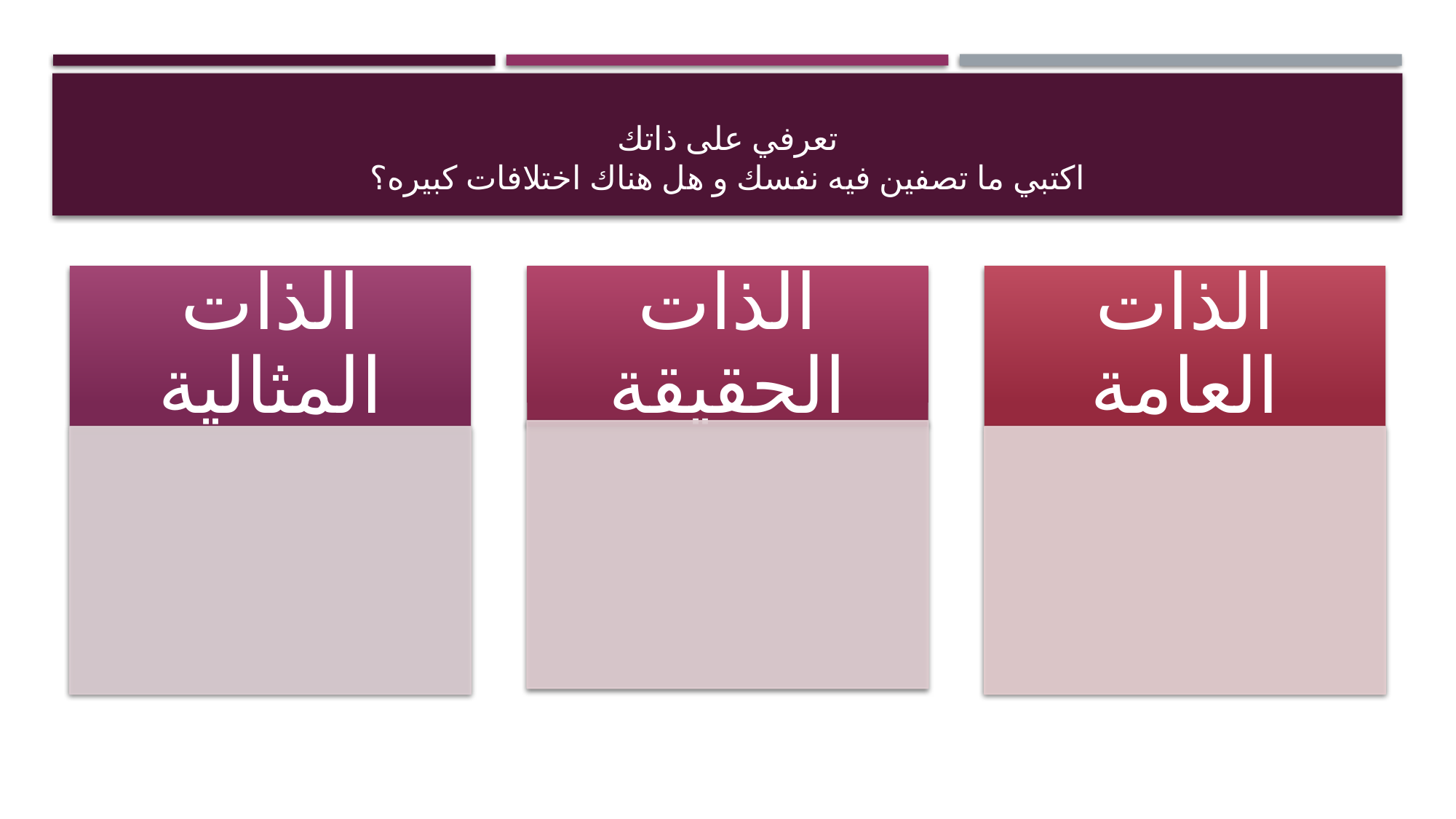

# تعرفي على ذاتك اكتبي ما تصفين فيه نفسك و هل هناك اختلافات كبيره؟
الذات المثالية

الذات الحقيقة

الذات العامة